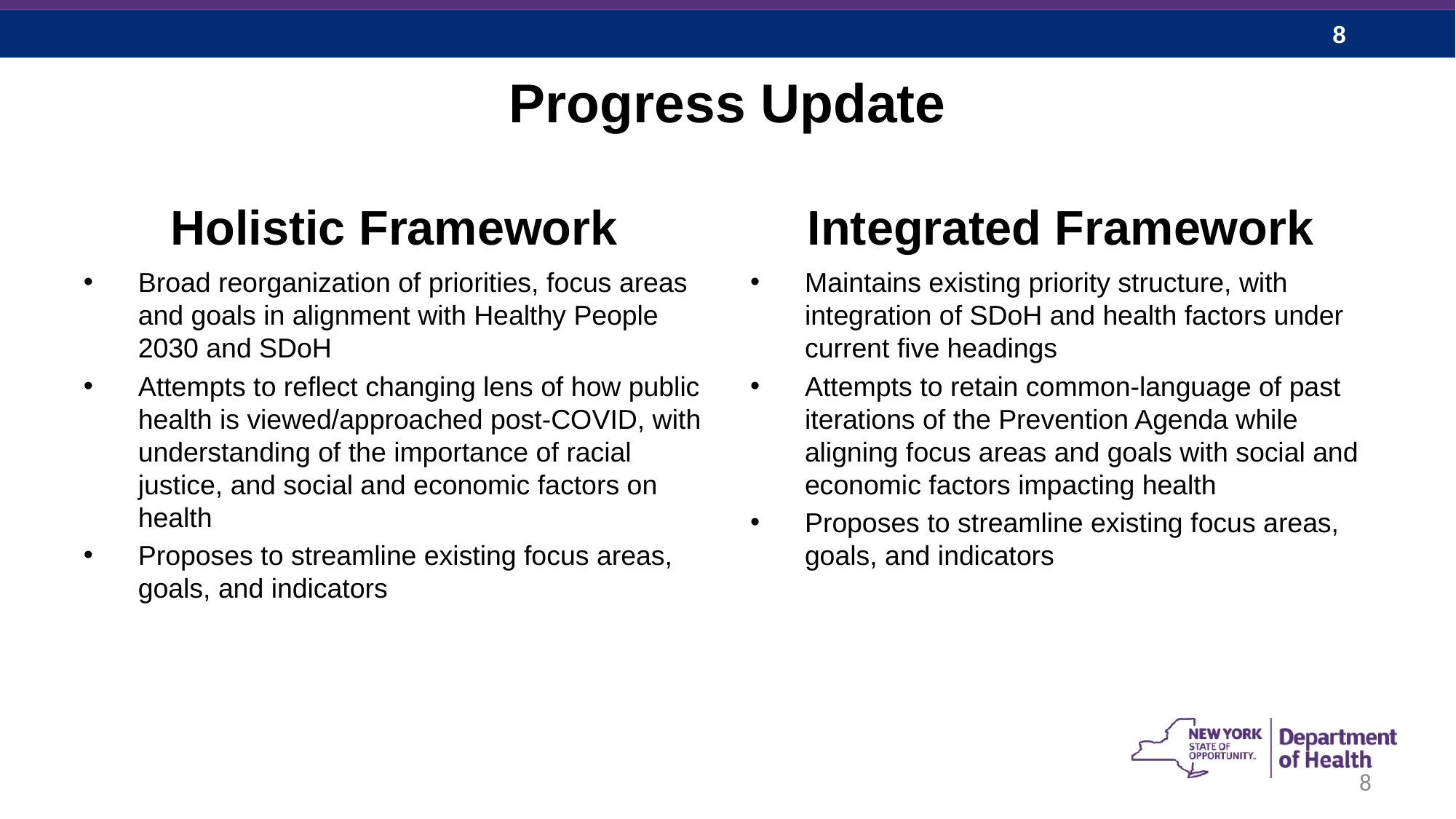

# Progress Update
Holistic Framework
Integrated Framework
Broad reorganization of priorities, focus areas and goals in alignment with Healthy People 2030 and SDoH
Attempts to reflect changing lens of how public health is viewed/approached post-COVID, with understanding of the importance of racial justice, and social and economic factors on health
Proposes to streamline existing focus areas, goals, and indicators
Maintains existing priority structure, with integration of SDoH and health factors under current five headings
Attempts to retain common-language of past iterations of the Prevention Agenda while aligning focus areas and goals with social and economic factors impacting health
Proposes to streamline existing focus areas, goals, and indicators

8